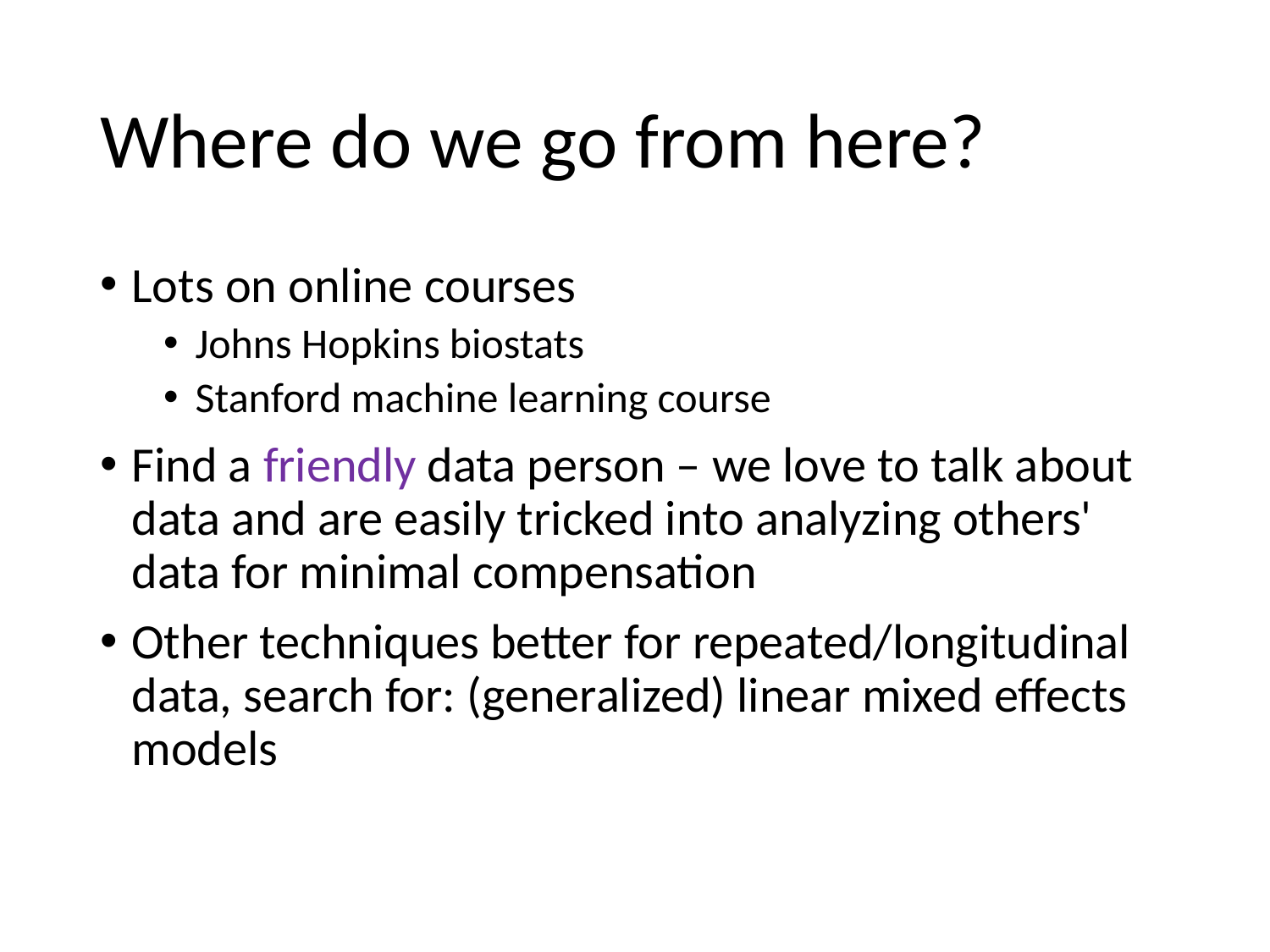

# Where do we go from here?
Lots on online courses
Johns Hopkins biostats
Stanford machine learning course
Find a friendly data person – we love to talk about data and are easily tricked into analyzing others' data for minimal compensation
Other techniques better for repeated/longitudinal data, search for: (generalized) linear mixed effects models